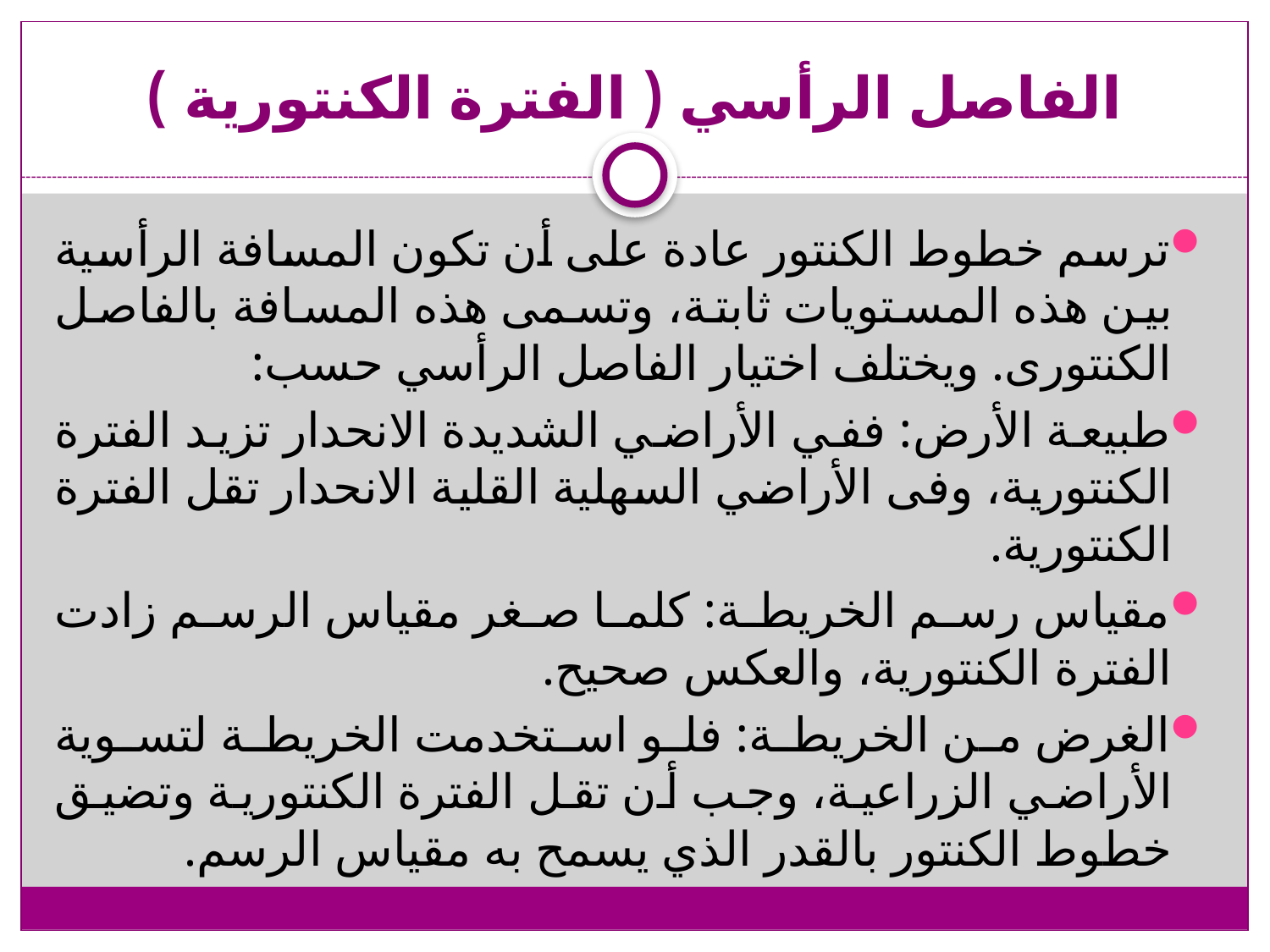

# الفاصل الرأسي ( الفترة الكنتورية )
ترسم خطوط الكنتور عادة على أن تكون المسافة الرأسية بين هذه المستويات ثابتة، وتسمى هذه المسافة بالفاصل الكنتورى. ويختلف اختيار الفاصل الرأسي حسب:
طبيعة الأرض: ففي الأراضي الشديدة الانحدار تزيد الفترة الكنتورية، وفى الأراضي السهلية القلية الانحدار تقل الفترة الكنتورية.
مقياس رسم الخريطة: كلما صغر مقياس الرسم زادت الفترة الكنتورية، والعكس صحيح.
الغرض من الخريطة: فلو استخدمت الخريطة لتسوية الأراضي الزراعية، وجب أن تقل الفترة الكنتورية وتضيق خطوط الكنتور بالقدر الذي يسمح به مقياس الرسم.